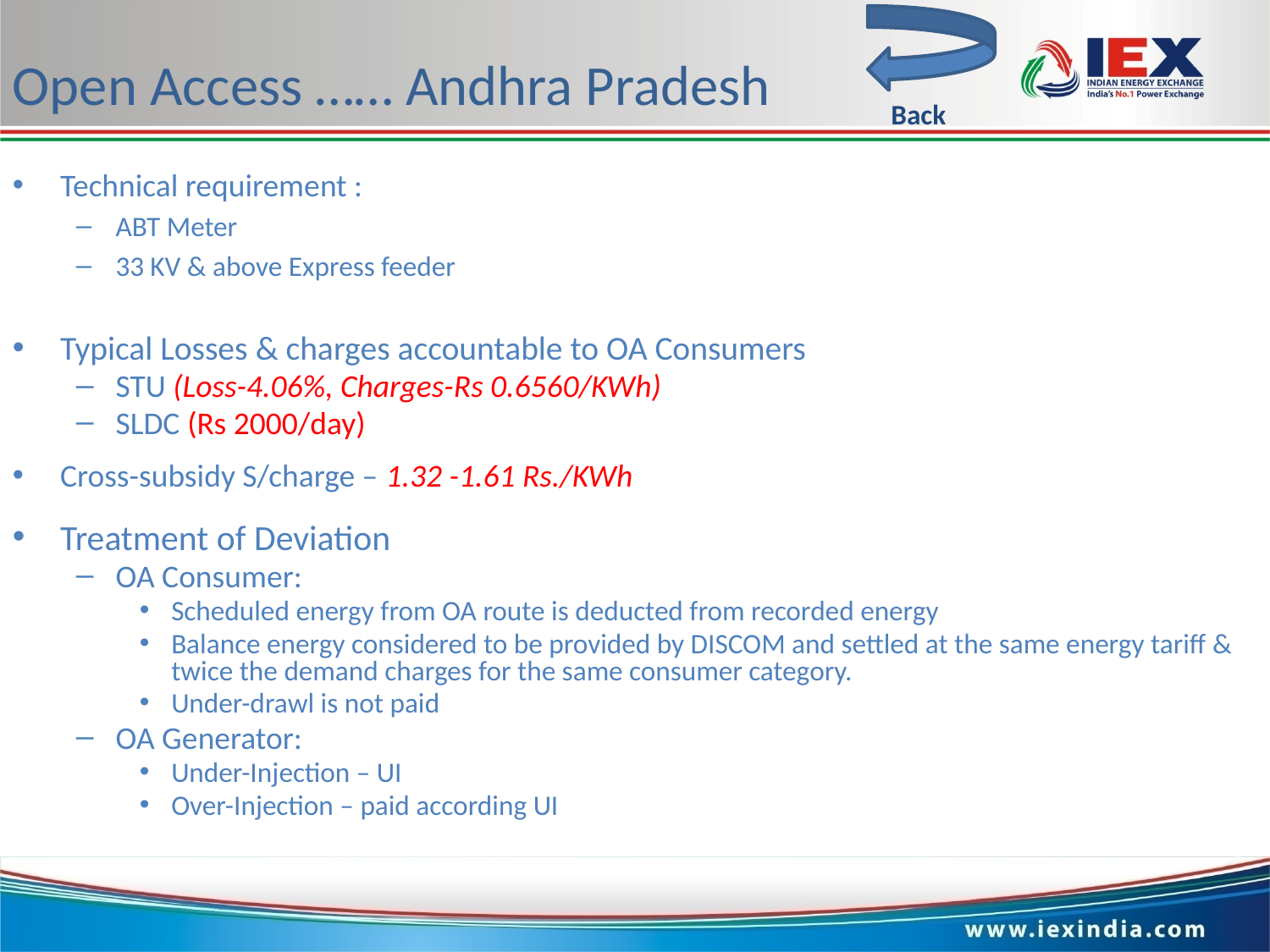

Back
Open Access …… Andhra Pradesh
Technical requirement :
ABT Meter
33 KV & above Express feeder

Typical Losses & charges accountable to OA Consumers
STU (Loss-4.06%, Charges-Rs 0.6560/KWh)
SLDC (Rs 2000/day)

Cross-subsidy S/charge – 1.32 -1.61 Rs./KWh

Treatment of Deviation
OA Consumer:
Scheduled energy from OA route is deducted from recorded energy
Balance energy considered to be provided by DISCOM and settled at the same energy tariff & twice the demand charges for the same consumer category.
Under-drawl is not paid
OA Generator:
Under-Injection – UI
Over-Injection – paid according UI